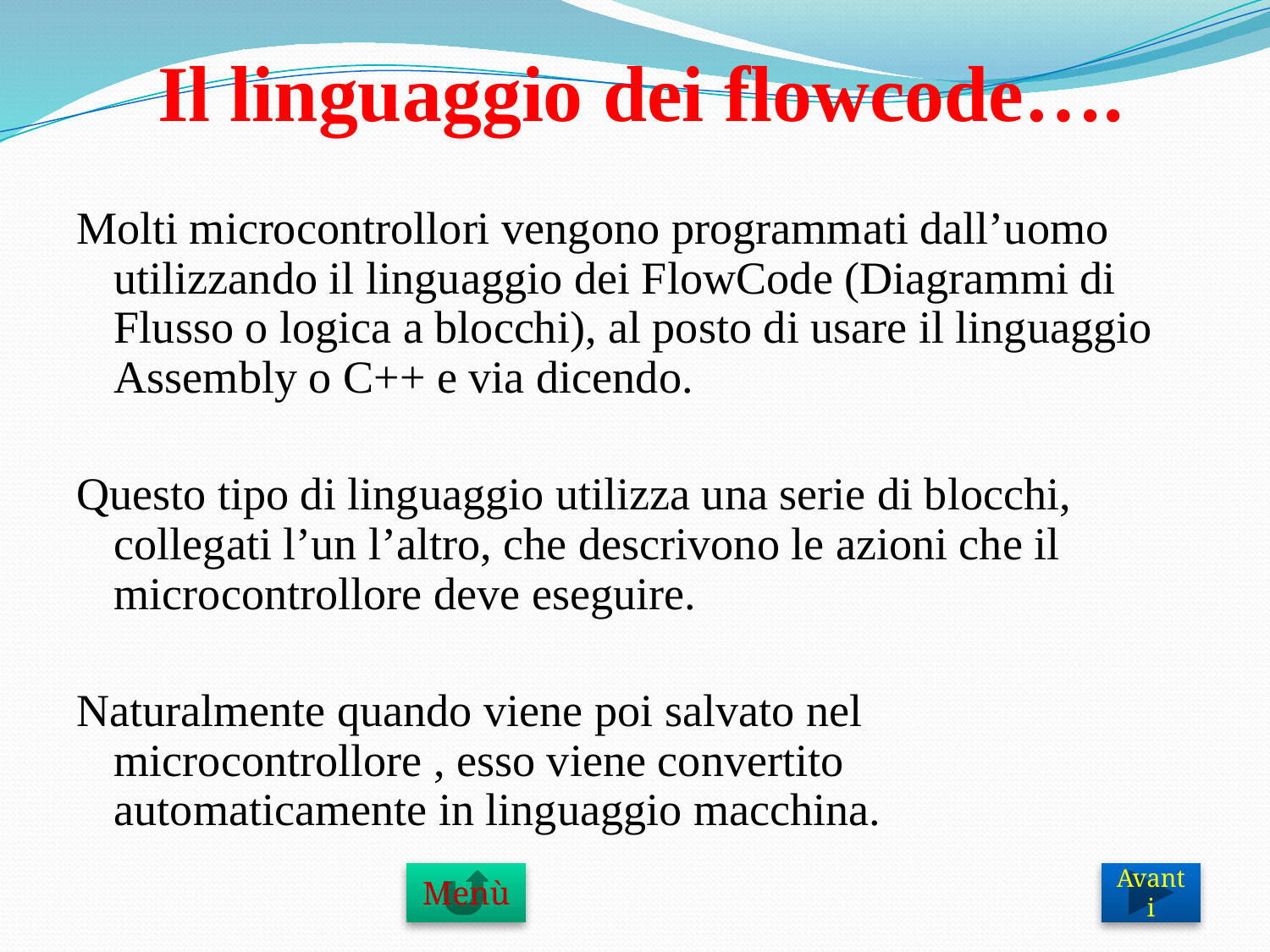

# Il linguaggio dei flowcode….
Molti microcontrollori vengono programmati dall’uomo utilizzando il linguaggio dei FlowCode (Diagrammi di Flusso o logica a blocchi), al posto di usare il linguaggio Assembly o C++ e via dicendo.

Questo tipo di linguaggio utilizza una serie di blocchi, collegati l’un l’altro, che descrivono le azioni che il microcontrollore deve eseguire.

Naturalmente quando viene poi salvato nel microcontrollore , esso viene convertito automaticamente in linguaggio macchina.
Menù
Avanti